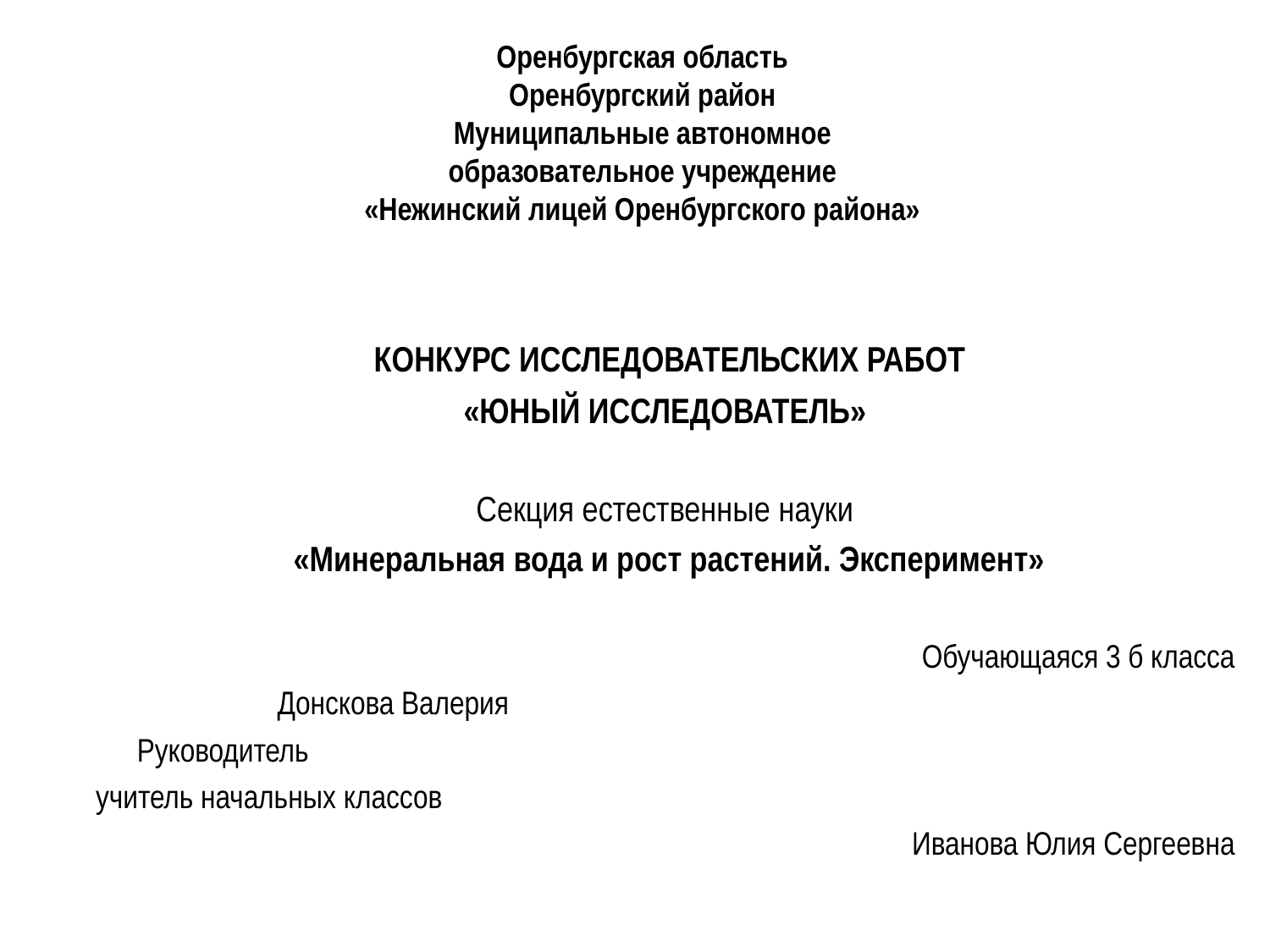

Оренбургская область
Оренбургский район
Муниципальные автономное образовательное учреждение
«Нежинский лицей Оренбургского района»
# КОНКУРС ИССЛЕДОВАТЕЛЬСКИХ РАБОТ
«ЮНЫЙ ИССЛЕДОВАТЕЛЬ»

Секция естественные науки
 «Минеральная вода и рост растений. Эксперимент»

Обучающаяся 3 б класса
Донскова Валерия
Руководитель                                                                                                                              учитель начальных классов                                                                                                                                Иванова Юлия Сергеевна